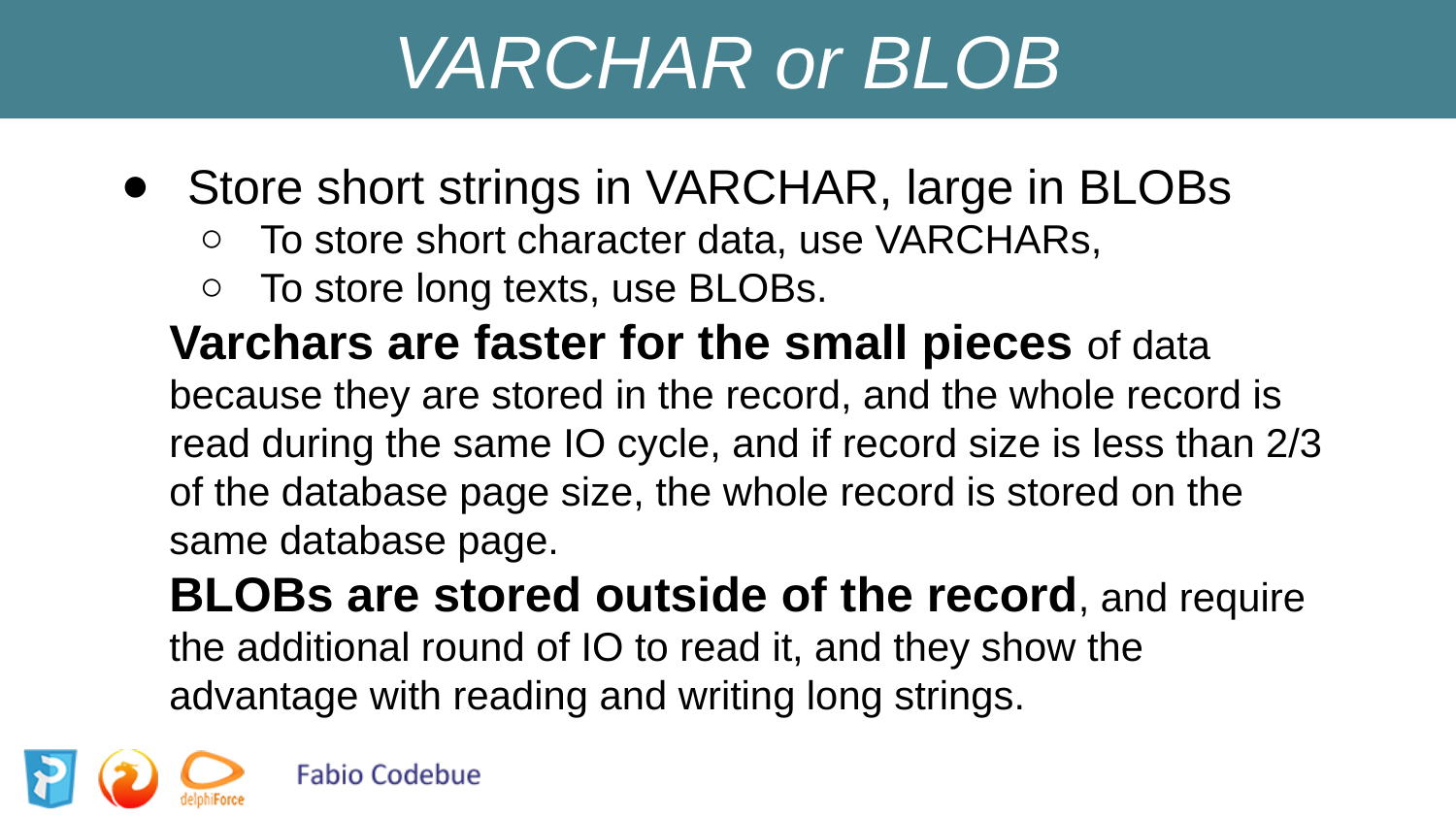

VARCHAR or BLOB
Store short strings in VARCHAR, large in BLOBs
To store short character data, use VARCHARs,
To store long texts, use BLOBs.
Varchars are faster for the small pieces of data because they are stored in the record, and the whole record is read during the same IO cycle, and if record size is less than 2/3 of the database page size, the whole record is stored on the same database page.
BLOBs are stored outside of the record, and require the additional round of IO to read it, and they show the advantage with reading and writing long strings.